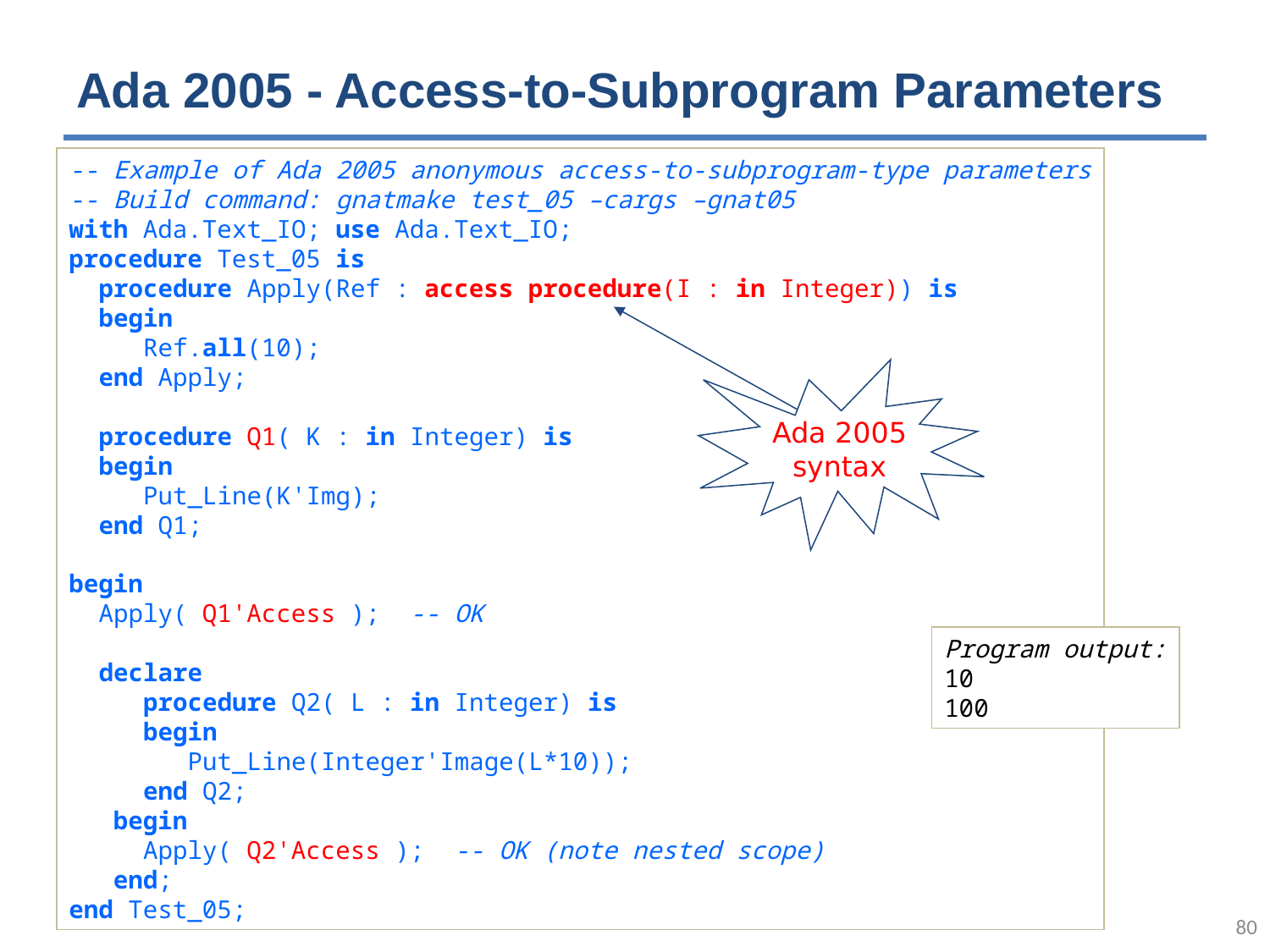

# Ada 2005 - Access-to-Subprogram Parameters
-- Example of Ada 2005 anonymous access-to-subprogram-type parameters
-- Build command: gnatmake test_05 –cargs –gnat05
with Ada.Text_IO; use Ada.Text_IO;
procedure Test_05 is
  procedure Apply(Ref : access procedure(I : in Integer)) is
  begin
     Ref.all(10);
  end Apply;

  procedure Q1( K : in Integer) is
  begin
     Put_Line(K'Img);
  end Q1;

begin
  Apply( Q1'Access );  -- OK

  declare
     procedure Q2( L : in Integer) is
     begin
        Put_Line(Integer'Image(L*10));
     end Q2;
   begin
     Apply( Q2'Access );  -- OK (note nested scope)
   end;
end Test_05;

Ada 2005
syntax
Program output:
10
100
80